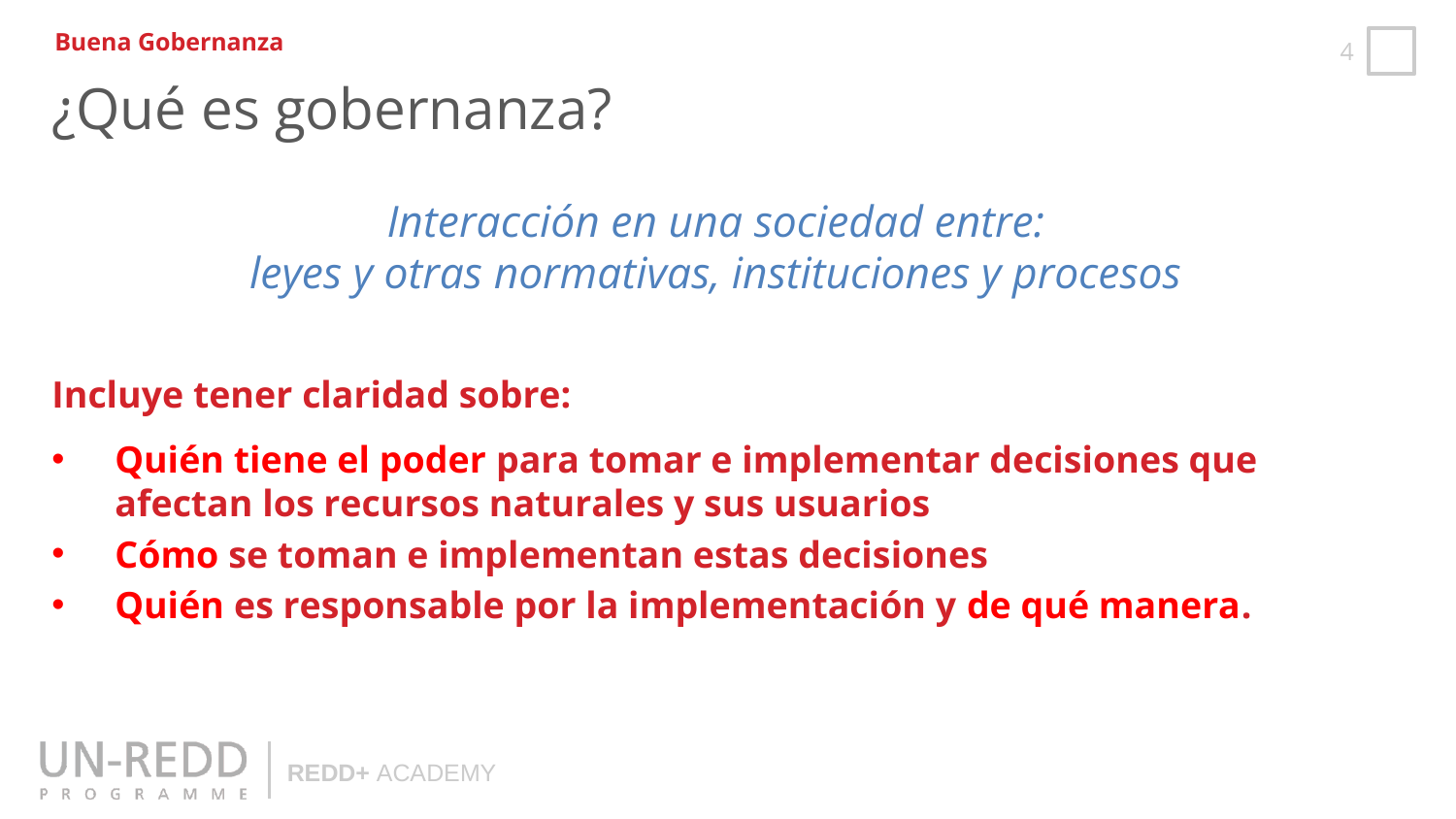

Buena Gobernanza
¿Qué es gobernanza?
Interacción en una sociedad entre:
leyes y otras normativas, instituciones y procesos
Incluye tener claridad sobre:
Quién tiene el poder para tomar e implementar decisiones que afectan los recursos naturales y sus usuarios
Cómo se toman e implementan estas decisiones
Quién es responsable por la implementación y de qué manera.